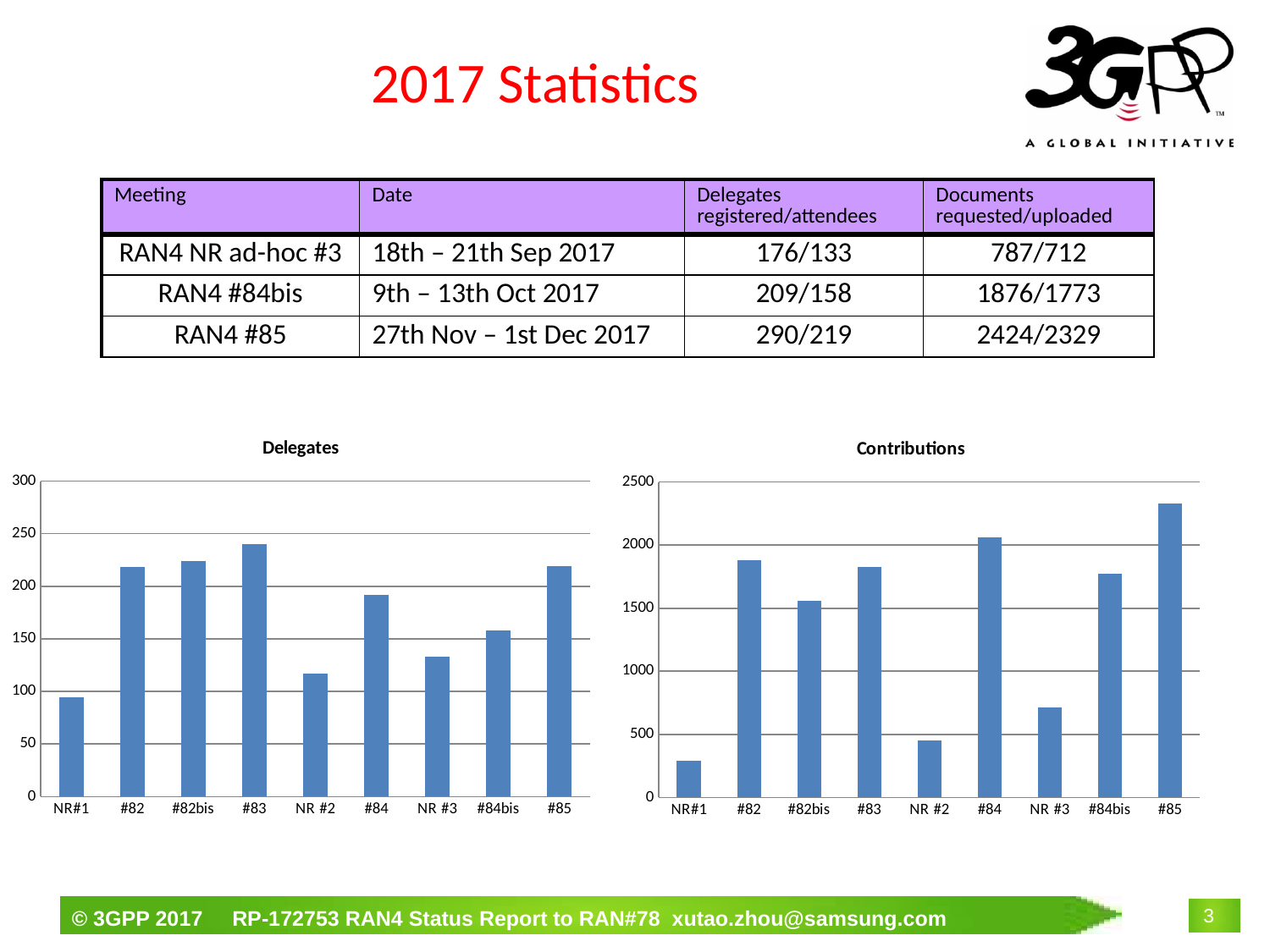

# 2017 Statistics
| Meeting | Date | Delegates registered/attendees | Documents requested/uploaded |
| --- | --- | --- | --- |
| RAN4 NR ad-hoc #3 | 18th – 21th Sep 2017 | 176/133 | 787/712 |
| RAN4 #84bis | 9th – 13th Oct 2017 | 209/158 | 1876/1773 |
| RAN4 #85 | 27th Nov – 1st Dec 2017 | 290/219 | 2424/2329 |

### Chart:

| Category | Delegates |
|---|---|
| NR#1 | 94.0 |
| #82 | 218.0 |
| #82bis | 224.0 |
| #83 | 240.0 |
| NR #2 | 117.0 |
| #84 | 192.0 |
| NR #3 | 133.0 |
| #84bis | 158.0 |
| #85 | 219.0 |

### Chart:

| Category | Contributions |
|---|---|
| NR#1 | 292.0 |
| #82 | 1879.0 |
| #82bis | 1560.0 |
| #83 | 1826.0 |
| NR #2 | 449.0 |
| #84 | 2063.0 |
| NR #3 | 712.0 |
| #84bis | 1773.0 |
| #85 | 2329.0 |